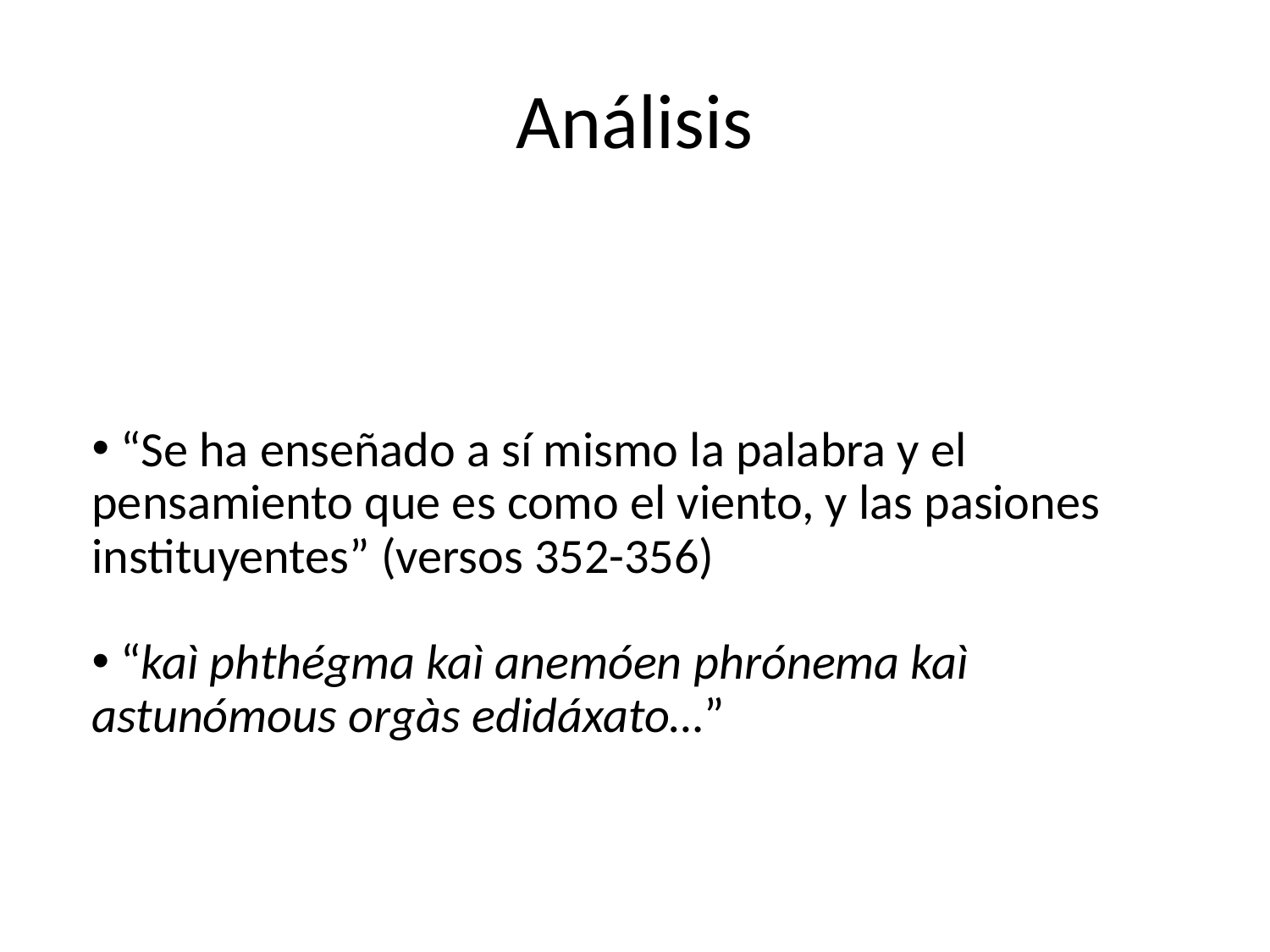

# Análisis
 “Se ha enseñado a sí mismo la palabra y el pensamiento que es como el viento, y las pasiones instituyentes” (versos 352-356)

 “kaì phthégma kaì anemóen phrónema kaì astunómous orgàs edidáxato…”